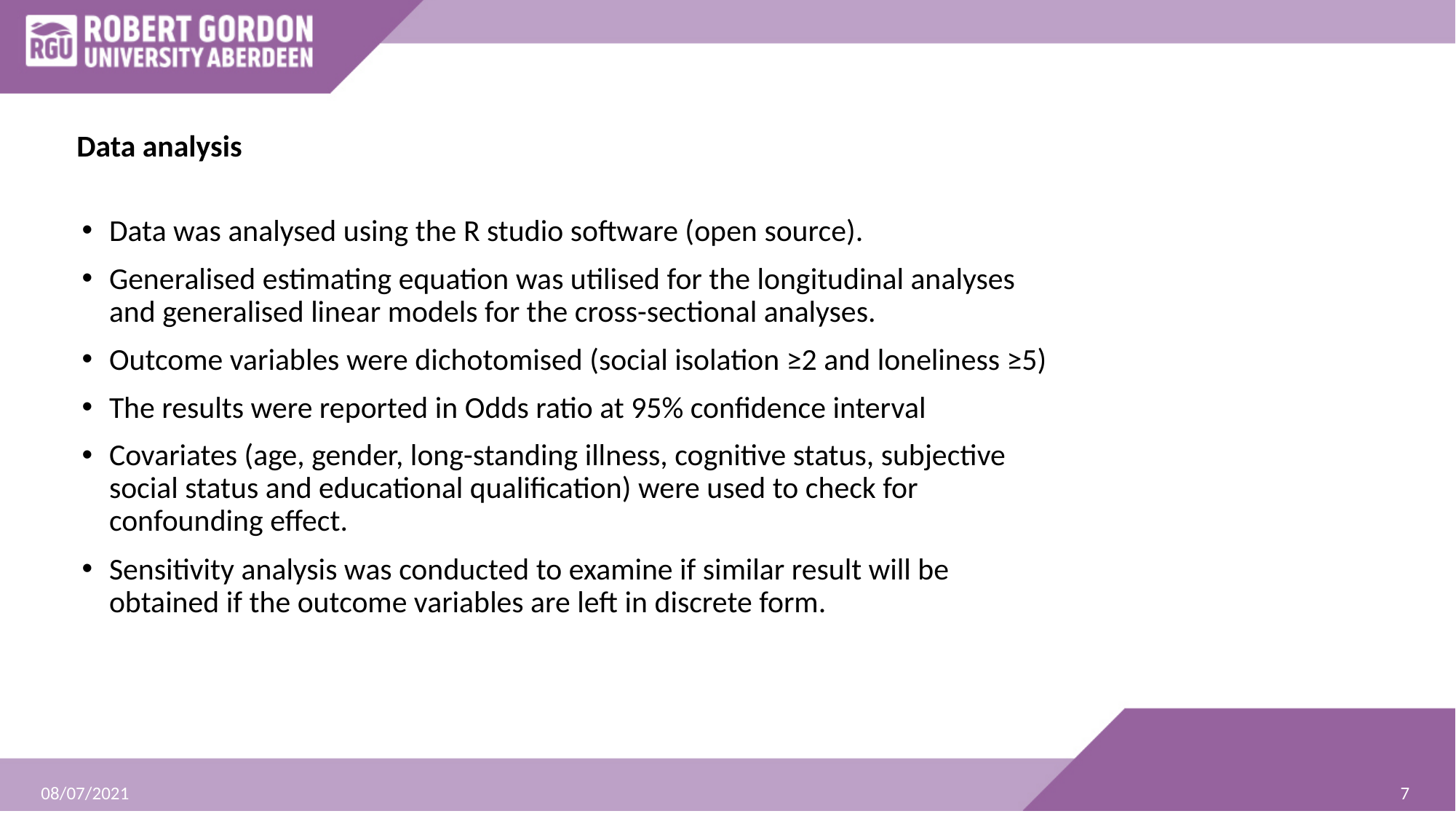

# Data analysis
Data was analysed using the R studio software (open source).
Generalised estimating equation was utilised for the longitudinal analyses and generalised linear models for the cross-sectional analyses.
Outcome variables were dichotomised (social isolation ≥2 and loneliness ≥5)
The results were reported in Odds ratio at 95% confidence interval
Covariates (age, gender, long-standing illness, cognitive status, subjective social status and educational qualification) were used to check for confounding effect.
Sensitivity analysis was conducted to examine if similar result will be obtained if the outcome variables are left in discrete form.

7
08/07/2021